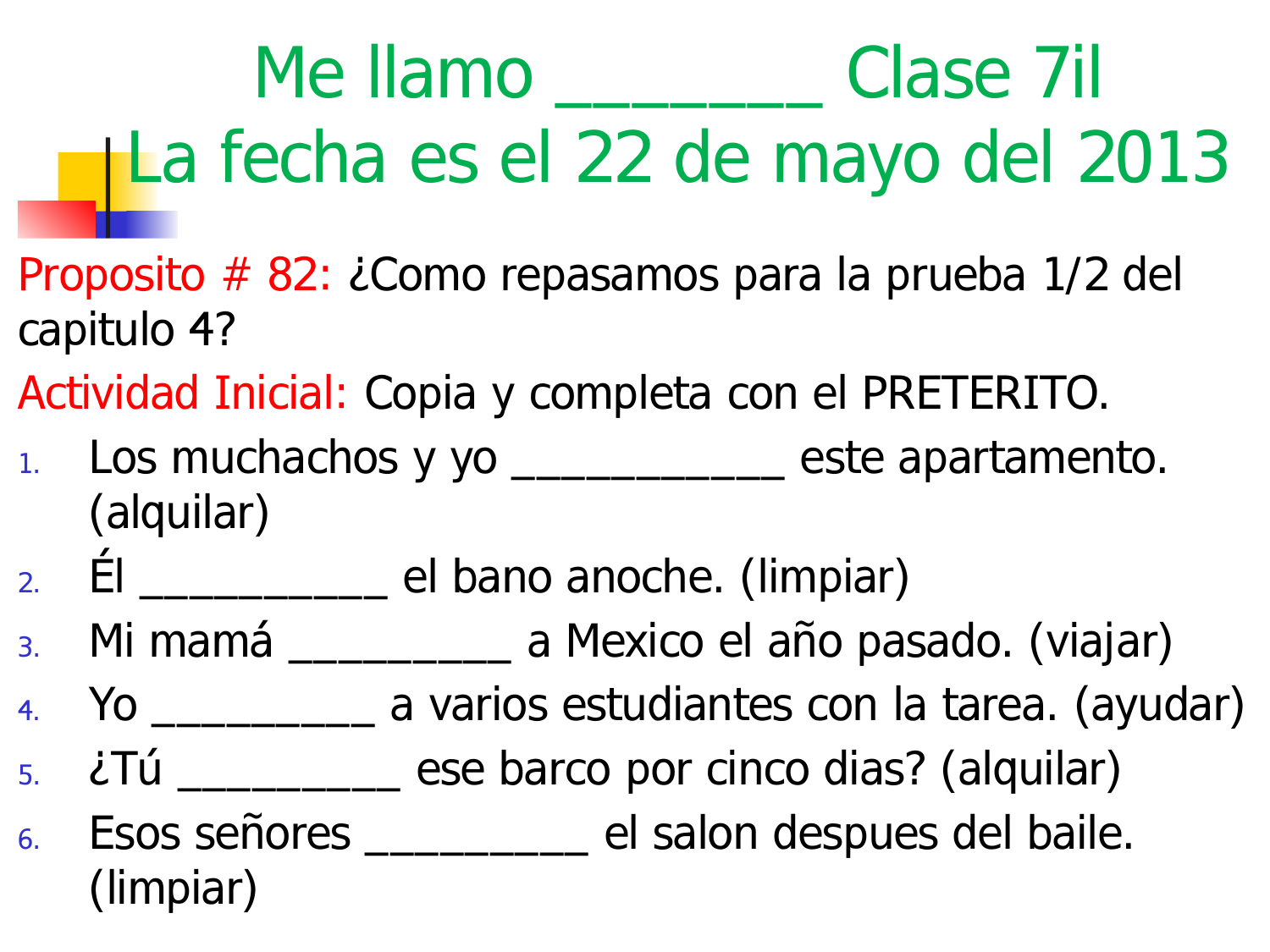

# Me llamo _______ Clase 7il La fecha es el 22 de mayo del 2013
Proposito # 82: ¿Como repasamos para la prueba 1/2 del capitulo 4?
Actividad Inicial: Copia y completa con el PRETERITO.
Los muchachos y yo ___________ este apartamento. (alquilar)
Él __________ el bano anoche. (limpiar)
Mi mamá _________ a Mexico el año pasado. (viajar)
Yo _________ a varios estudiantes con la tarea. (ayudar)
¿Tú _________ ese barco por cinco dias? (alquilar)
Esos señores _________ el salon despues del baile. (limpiar)